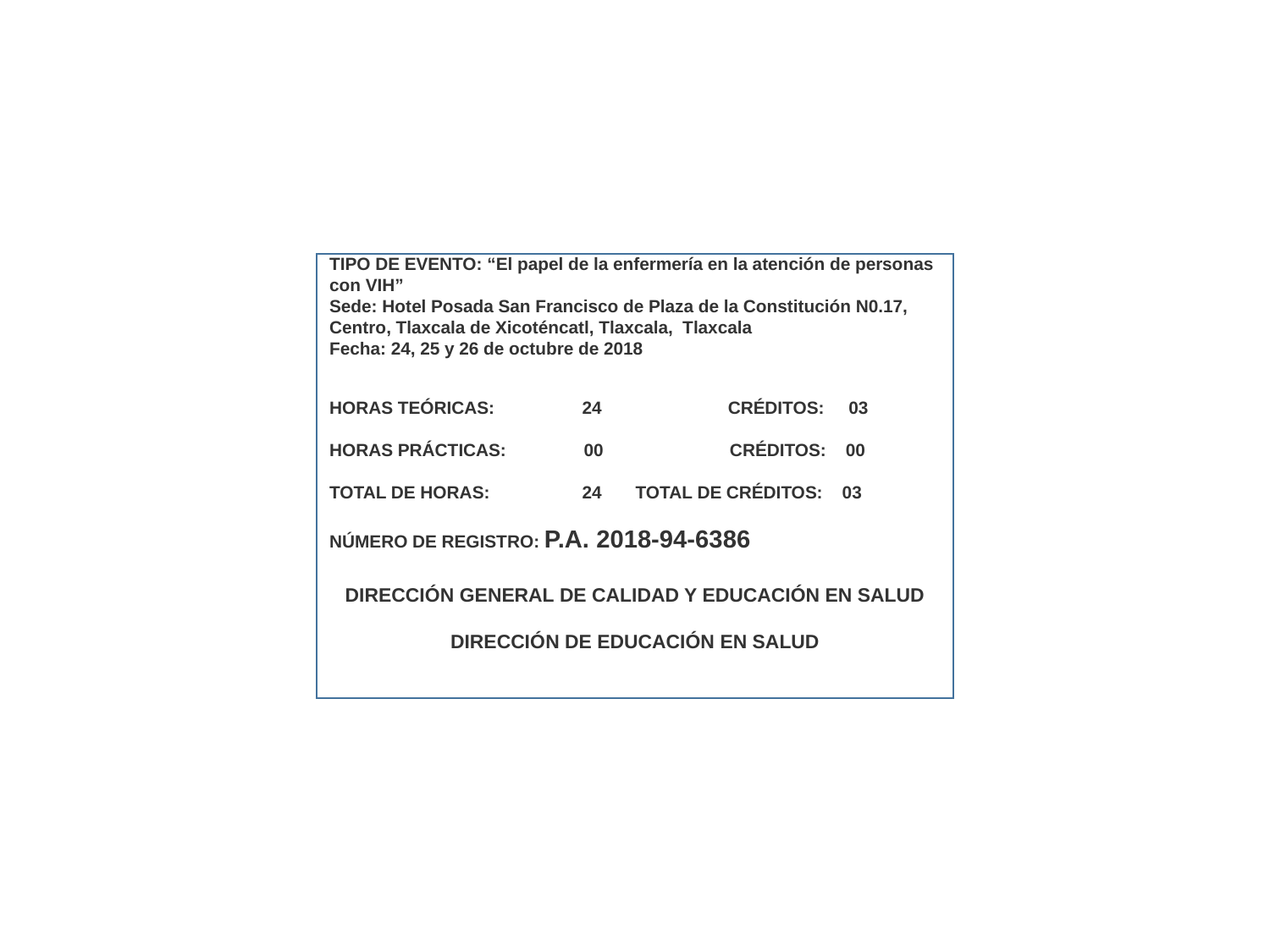

TIPO DE EVENTO: “El papel de la enfermería en la atención de personas con VIH”
Sede: Hotel Posada San Francisco de Plaza de la Constitución N0.17, Centro, Tlaxcala de Xicoténcatl, Tlaxcala,  Tlaxcala
Fecha: 24, 25 y 26 de octubre de 2018

HORAS TEÓRICAS:                  24                          CRÉDITOS:     03

HORAS PRÁCTICAS:                00                          CRÉDITOS:    00

TOTAL DE HORAS:                   24       TOTAL DE CRÉDITOS:    03

NÚMERO DE REGISTRO: P.A. 2018-94-6386

DIRECCIÓN GENERAL DE CALIDAD Y EDUCACIÓN EN SALUD

DIRECCIÓN DE EDUCACIÓN EN SALUD